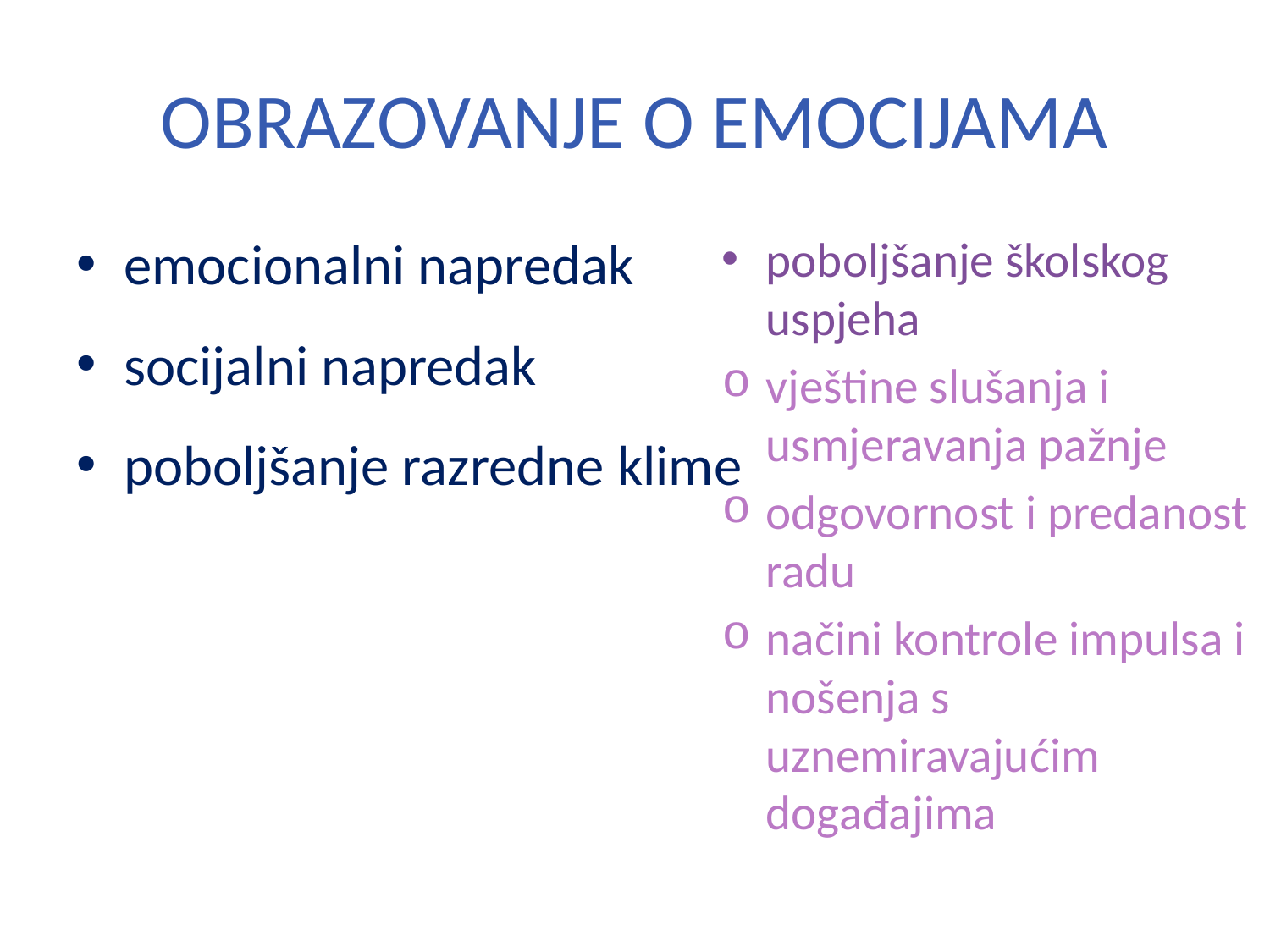

# OBRAZOVANJE O EMOCIJAMA
emocionalni napredak
socijalni napredak
poboljšanje razredne klime
poboljšanje školskog uspjeha
vještine slušanja i usmjeravanja pažnje
odgovornost i predanost radu
načini kontrole impulsa i nošenja s uznemiravajućim događajima